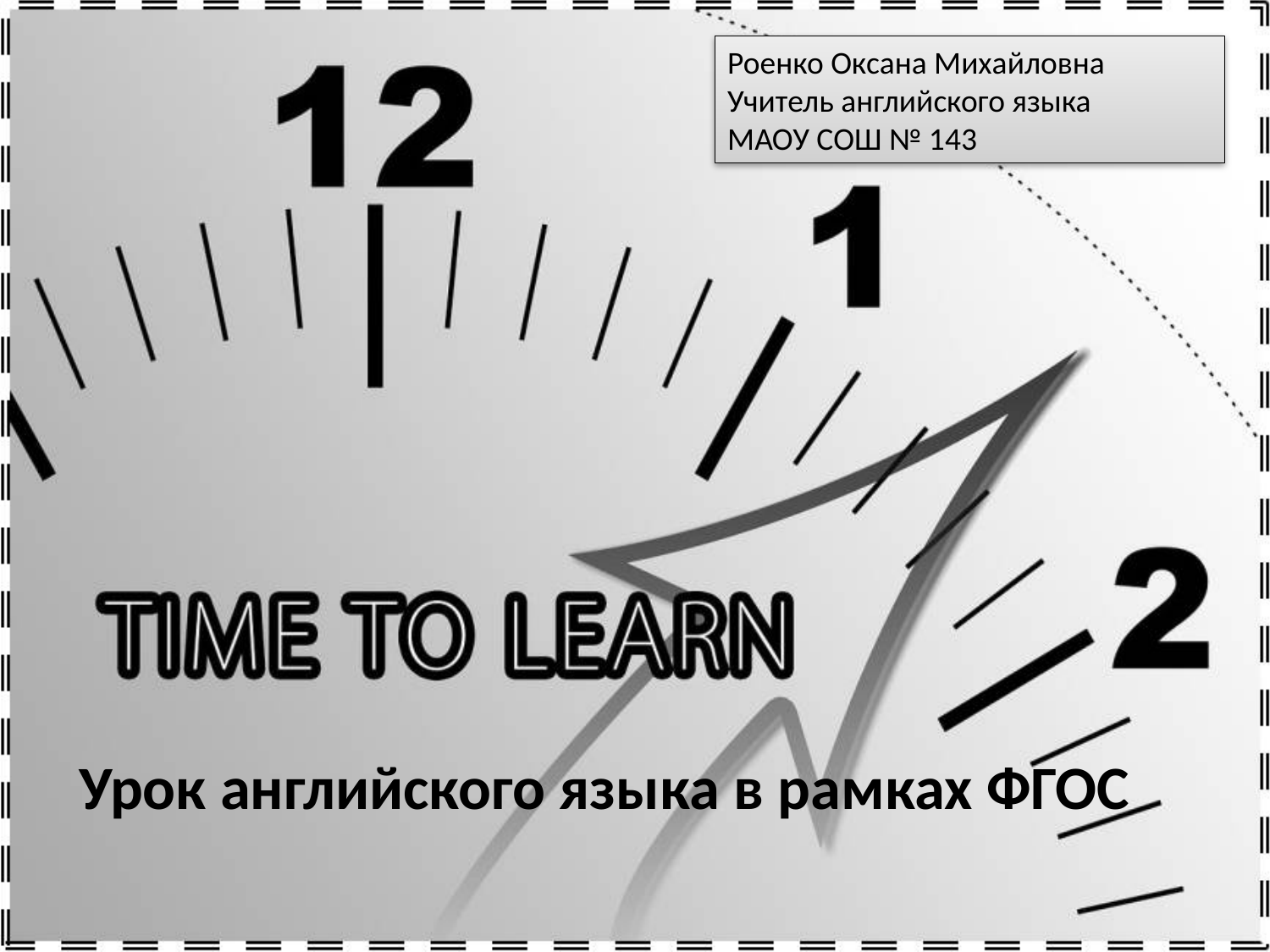

Роенко Оксана Михайловна
Учитель английского языка
МАОУ СОШ № 143
# Урок английского языка в рамках ФГОС